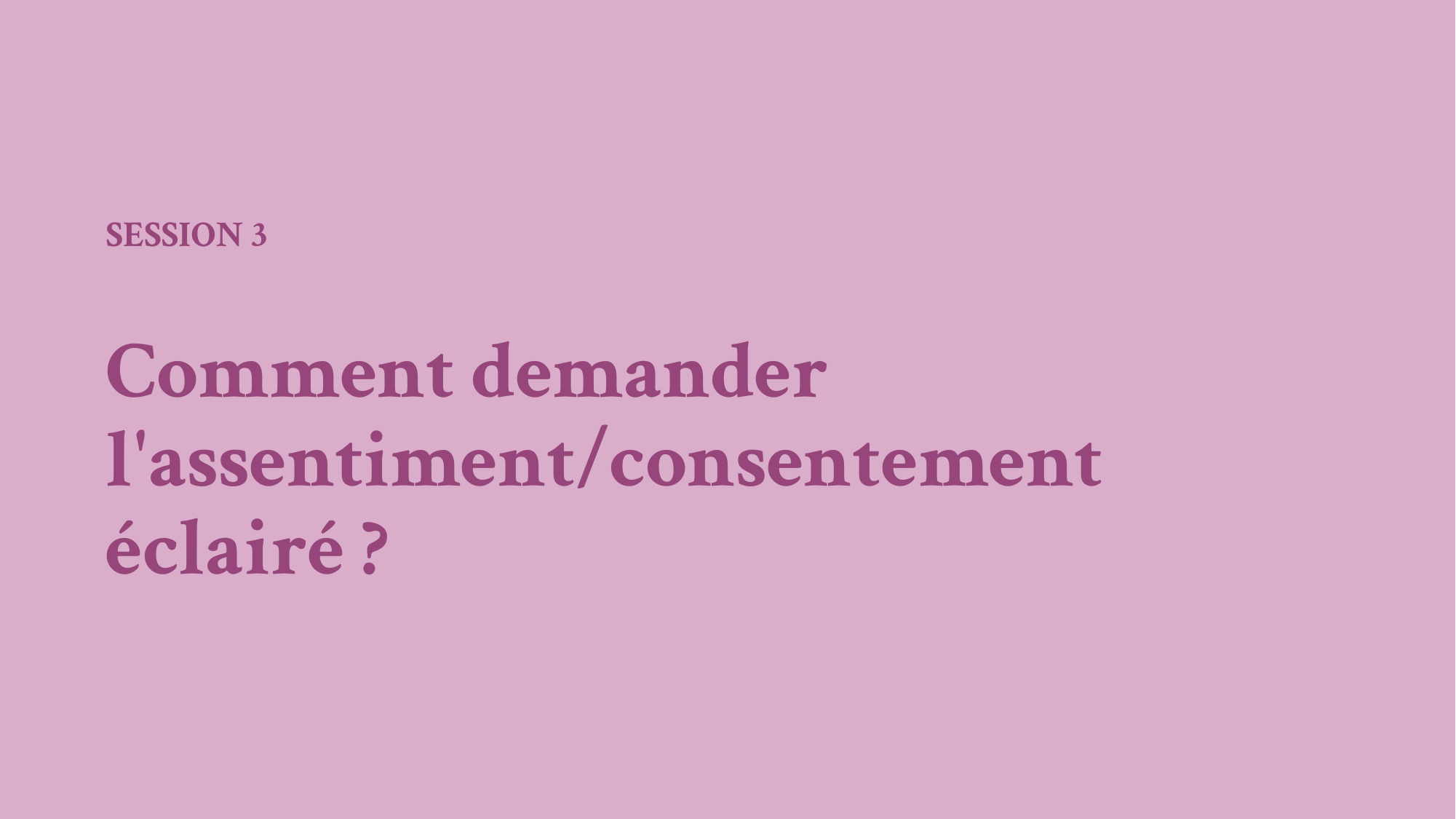

SESSION 3
Comment demander l'assentiment/consentement éclairé ?